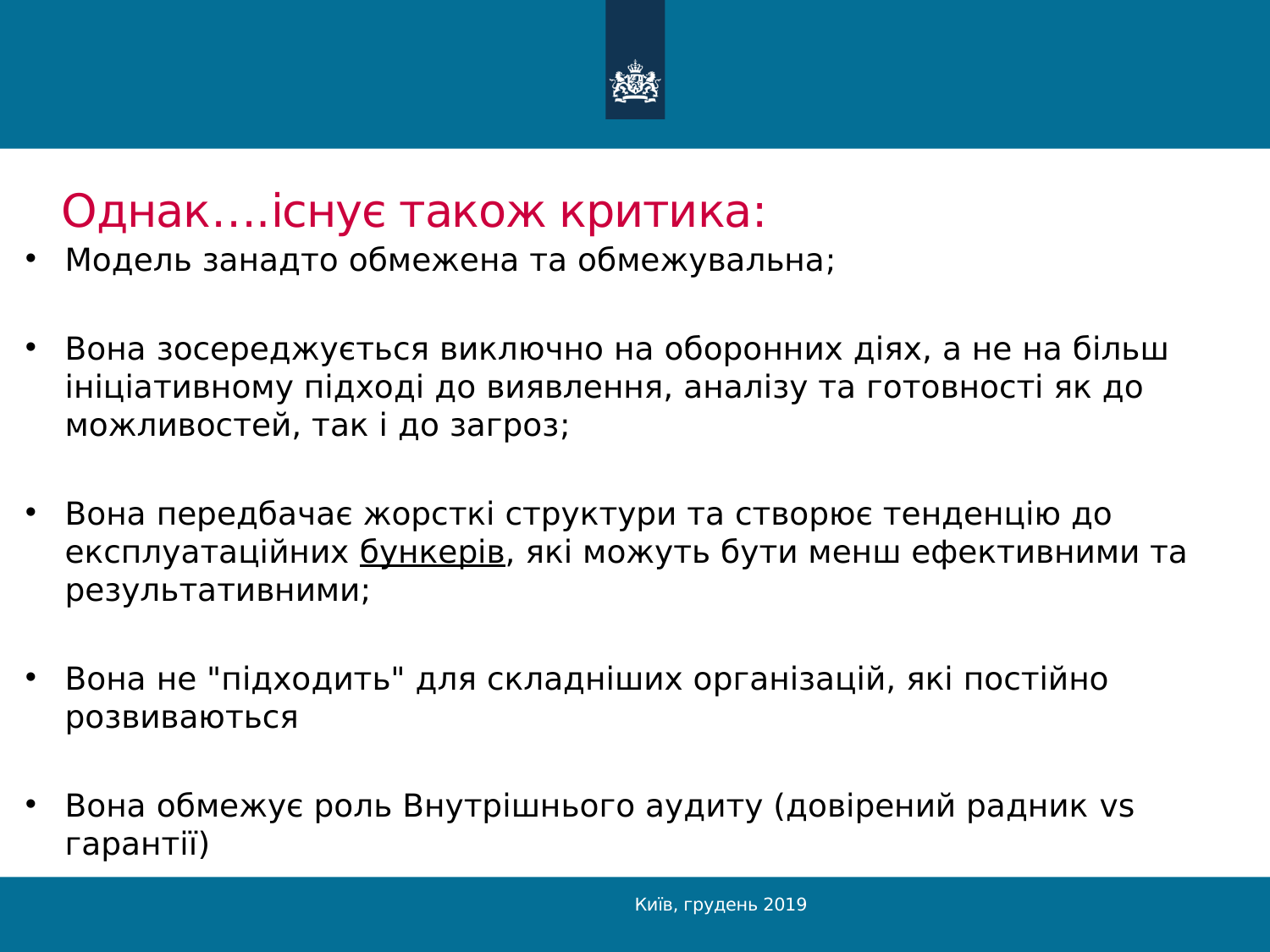

# Однак….існує також критика:
Модель занадто обмежена та обмежувальна;

Вона зосереджується виключно на оборонних діях, а не на більш ініціативному підході до виявлення, аналізу та готовності як до можливостей, так і до загроз;

Вона передбачає жорсткі структури та створює тенденцію до експлуатаційних бункерів, які можуть бути менш ефективними та результативними;

Вона не "підходить" для складніших організацій, які постійно розвиваються

Вона обмежує роль Внутрішнього аудиту (довірений радник vs гарантії)
Київ, грудень 2019